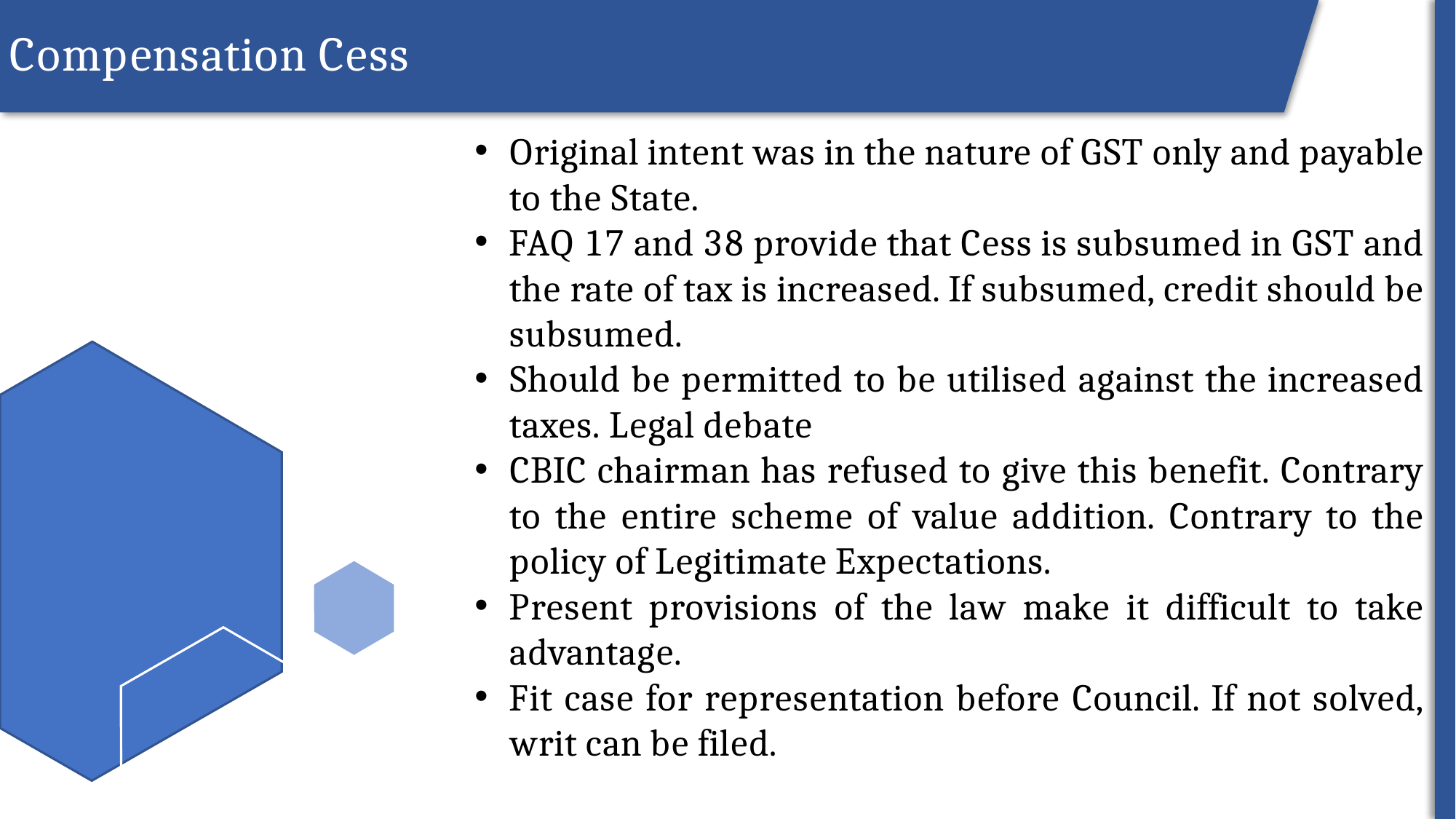

Compensation Cess
Original intent was in the nature of GST only and payable to the State.
FAQ 17 and 38 provide that Cess is subsumed in GST and the rate of tax is increased. If subsumed, credit should be subsumed.
Should be permitted to be utilised against the increased taxes. Legal debate
CBIC chairman has refused to give this benefit. Contrary to the entire scheme of value addition. Contrary to the policy of Legitimate Expectations.
Present provisions of the law make it difficult to take advantage.
Fit case for representation before Council. If not solved, writ can be filed.
ROI
28